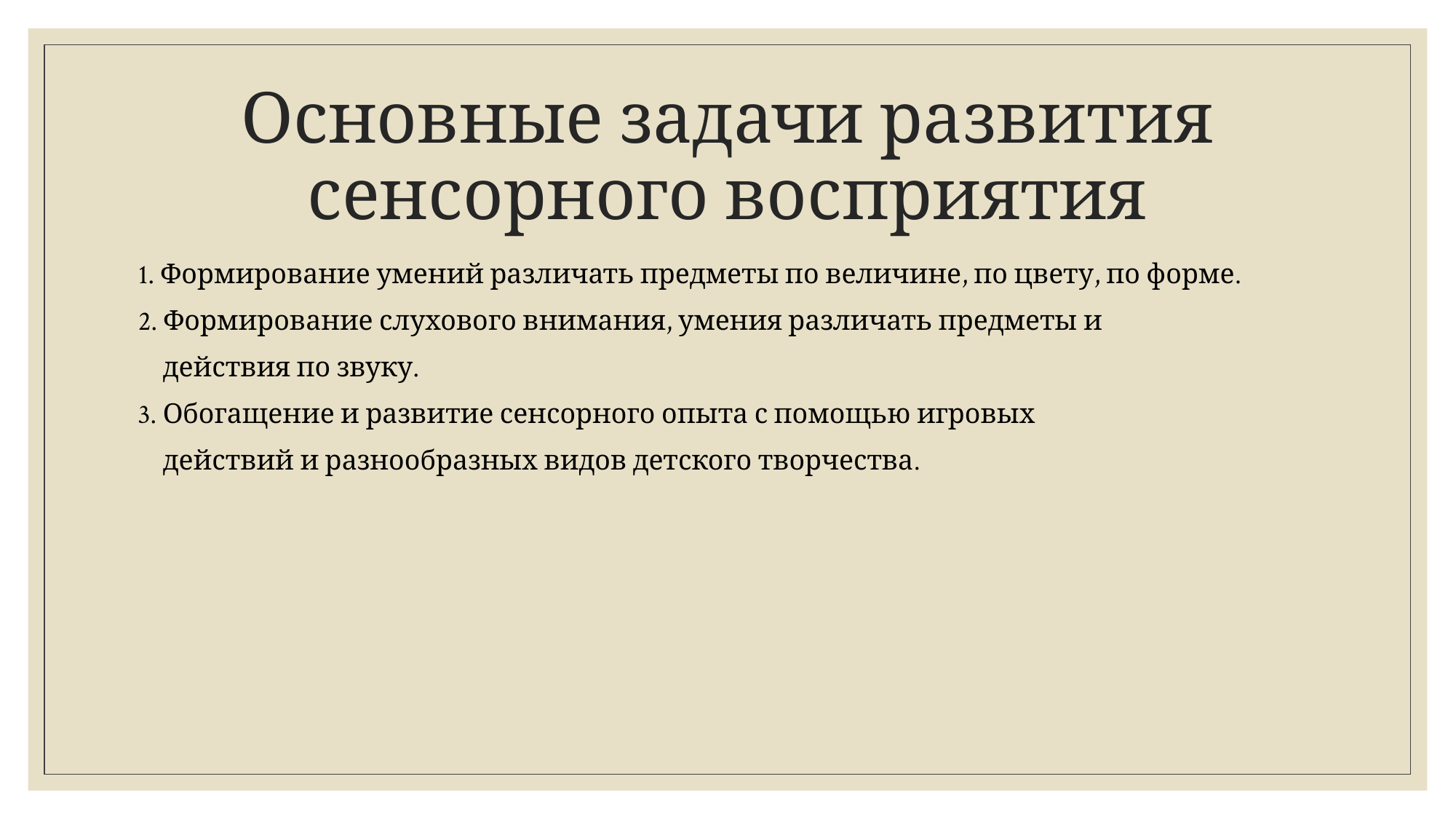

# Основные задачи развития сенсорного восприятия
1. Формирование умений различать предметы по величине, по цвету, по форме.
2. Формирование слухового внимания, умения различать предметы и
    действия по звуку.
3. Обогащение и развитие сенсорного опыта с помощью игровых
    действий и разнообразных видов детского творчества.